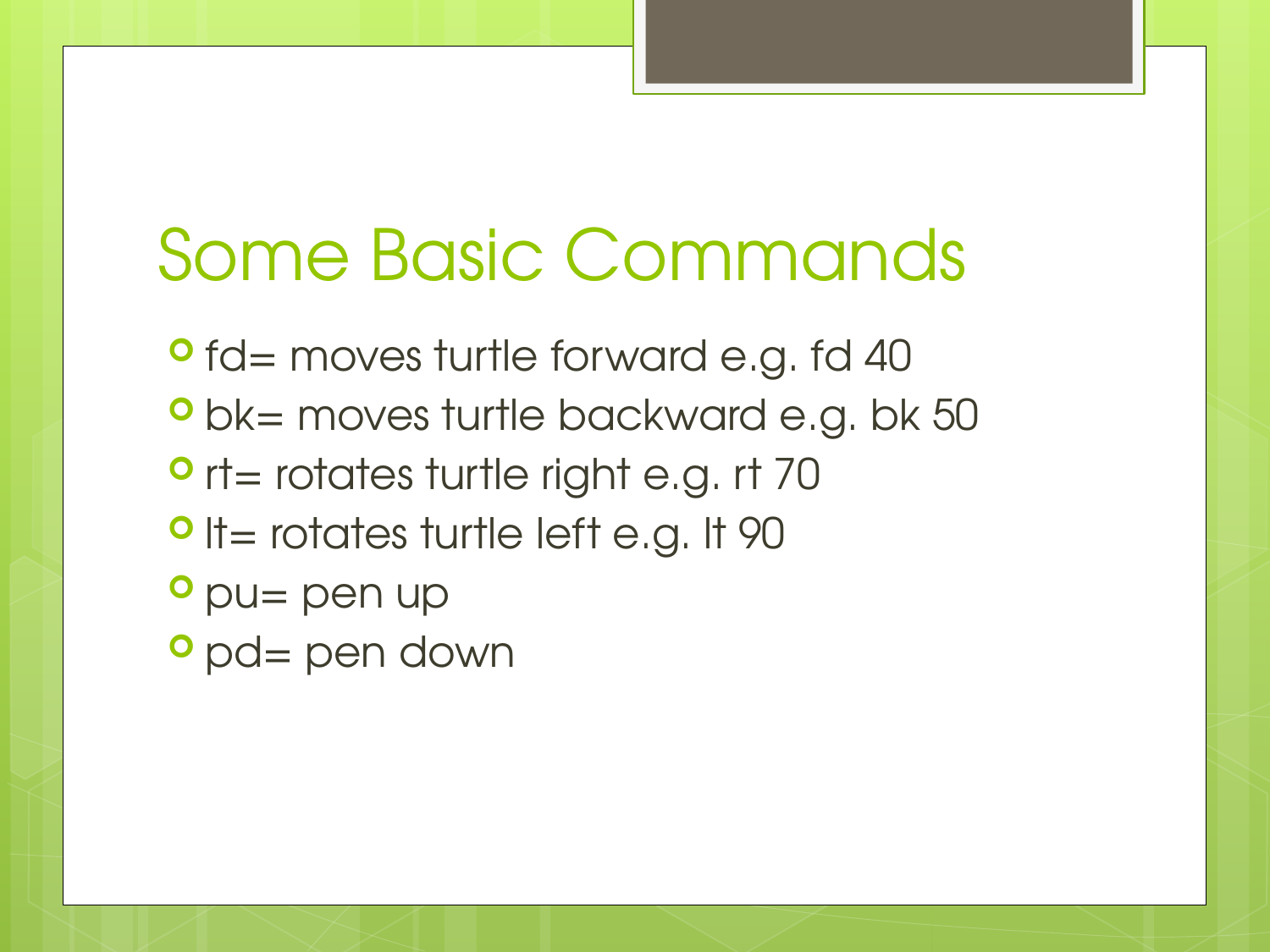

# Some Basic Commands
fd= moves turtle forward e.g. fd 40
bk= moves turtle backward e.g. bk 50
rt= rotates turtle right e.g. rt 70
lt= rotates turtle left e.g. lt 90
pu= pen up
pd= pen down